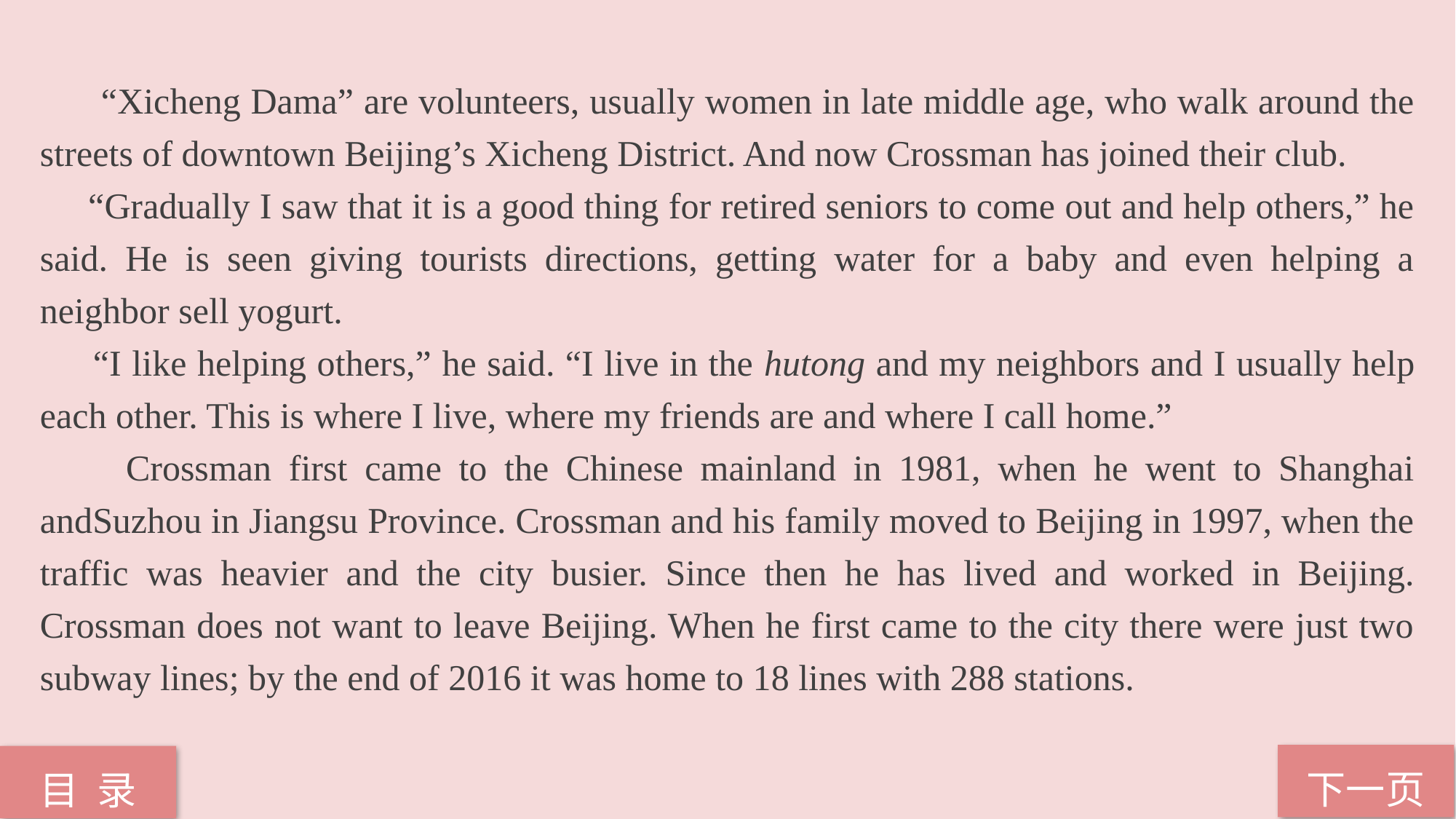

“Xicheng Dama” are volunteers, usually women in late middle age, who walk around the streets of downtown Beijing’s Xicheng District. And now Crossman has joined their club.
     “Gradually I saw that it is a good thing for retired seniors to come out and help others,” he said. He is seen giving tourists directions, getting water for a baby and even helping a neighbor sell yogurt.
     “I like helping others,” he said. “I live in the hutong and my neighbors and I usually help each other. This is where I live, where my friends are and where I call home.”
     Crossman first came to the Chinese mainland in 1981, when he went to Shanghai andSuzhou in Jiangsu Province. Crossman and his family moved to Beijing in 1997, when the traffic was heavier and the city busier. Since then he has lived and worked in Beijing. Crossman does not want to leave Beijing. When he first came to the city there were just two subway lines; by the end of 2016 it was home to 18 lines with 288 stations.